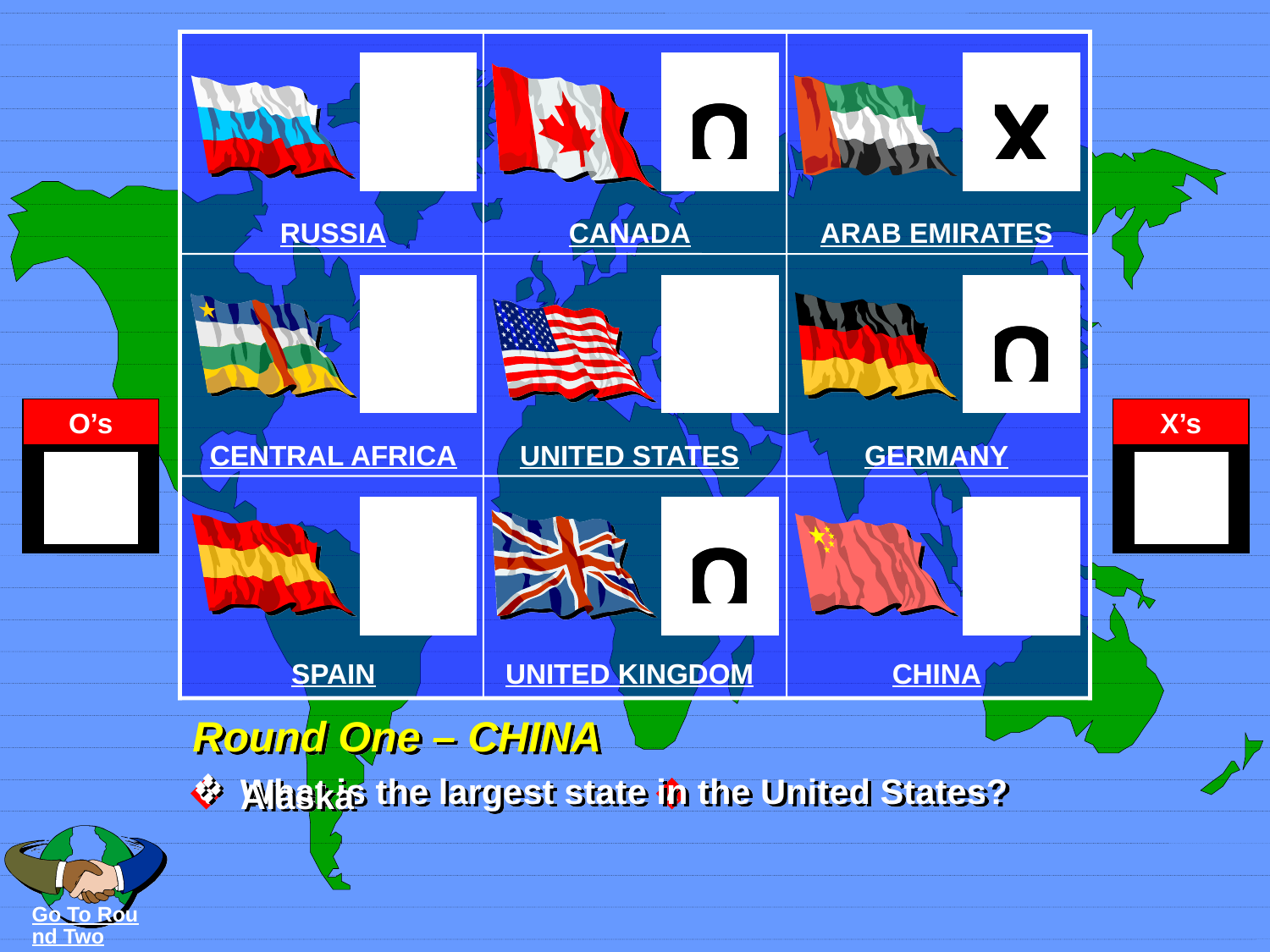

RUSSIA
CANADA
ARAB EMIRATES
CENTRAL AFRICA
UNITED STATES
GERMANY
SPAIN
UNITED KINGDOM
CHINA
# Round One – CHINA
What is the largest state in the United States?
Alaska
Go To Round Two